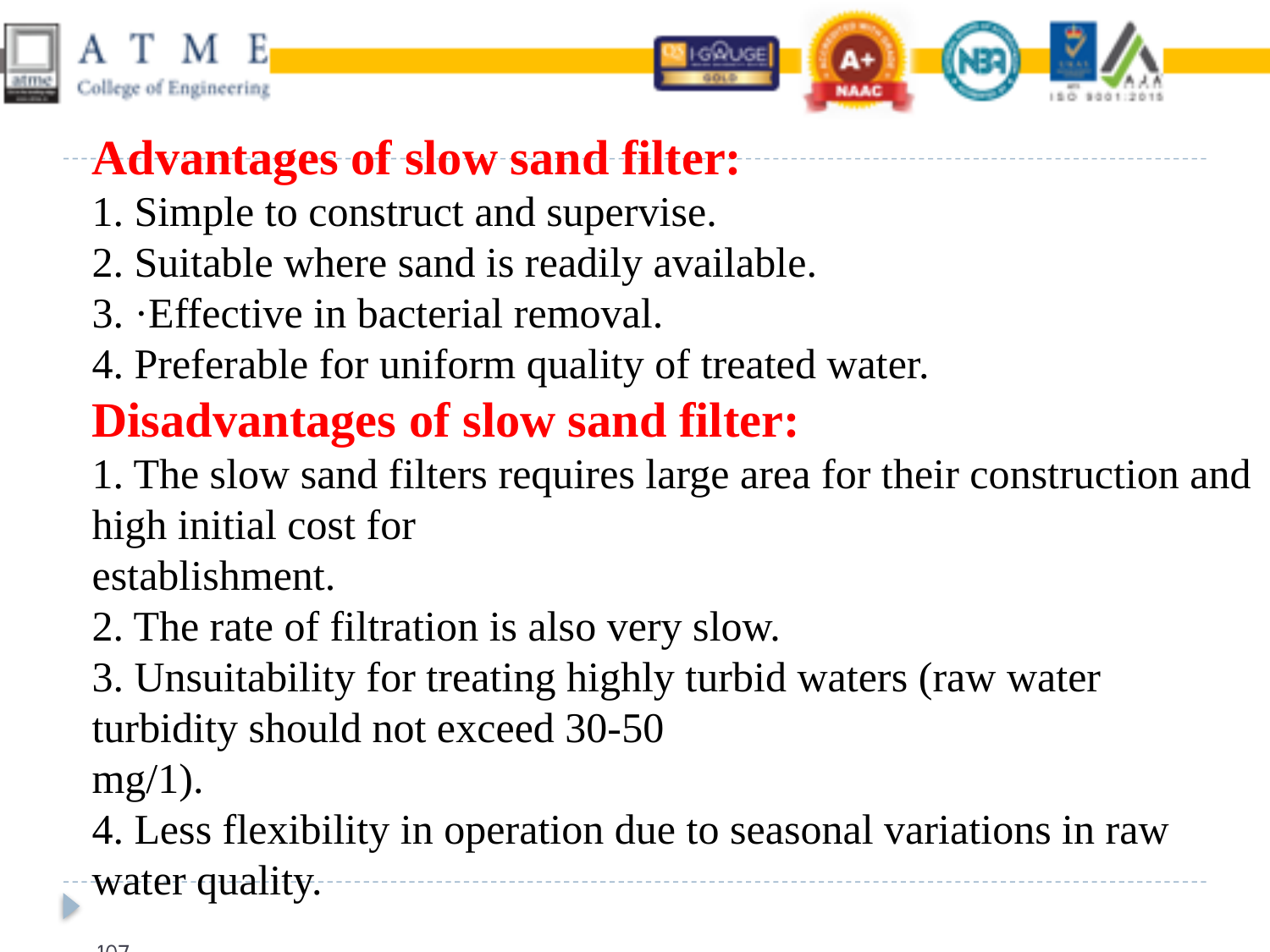

Advantages of slow sand filter:
1. Simple to construct and supervise.
2. Suitable where sand is readily available.
3. ·Effective in bacterial removal.
4. Preferable for uniform quality of treated water.
Disadvantages of slow sand filter:
1. The slow sand filters requires large area for their construction and high initial cost for
establishment.
2. The rate of filtration is also very slow.
3. Unsuitability for treating highly turbid waters (raw water turbidity should not exceed 30-50
mg/1).
4. Less flexibility in operation due to seasonal variations in raw water quality.
107